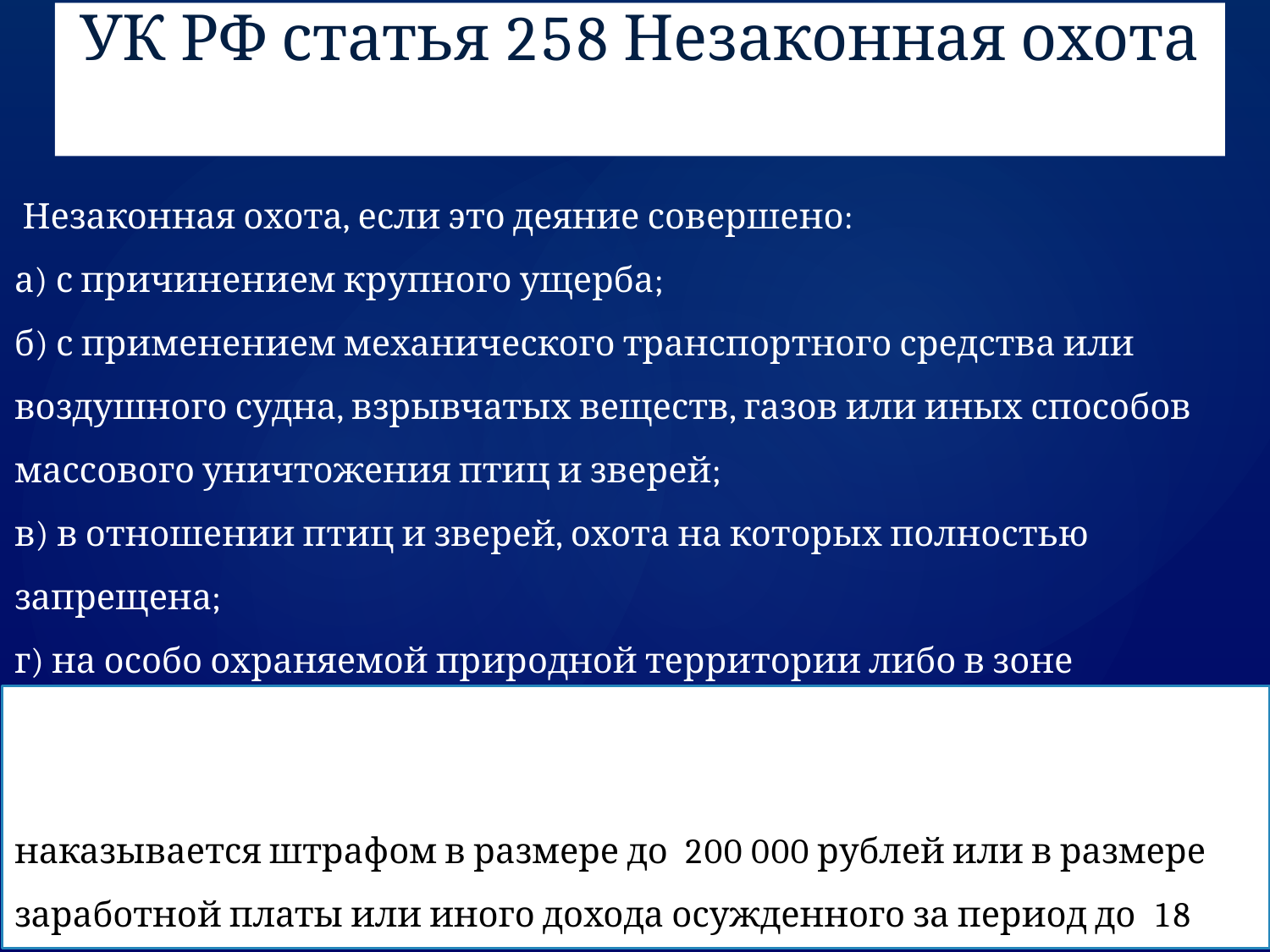

# УК РФ статья 258 Незаконная охота
 Незаконная охота, если это деяние совершено:
а) с причинением крупного ущерба;
б) с применением механического транспортного средства или воздушного судна, взрывчатых веществ, газов или иных способов массового уничтожения птиц и зверей;
в) в отношении птиц и зверей, охота на которых полностью запрещена;
г) на особо охраняемой природной территории либо в зоне экологического бедствия или в зоне чрезвычайной экологической ситуации, -
наказывается штрафом в размере до  200 000 рублей или в размере заработной платы или иного дохода осужденного за период до  18 месяцев, либо обязательными работами на срок до  480 часов, либо исправительными работами на срок до  2 лет, либо арестом на срок до  6  месяцев.